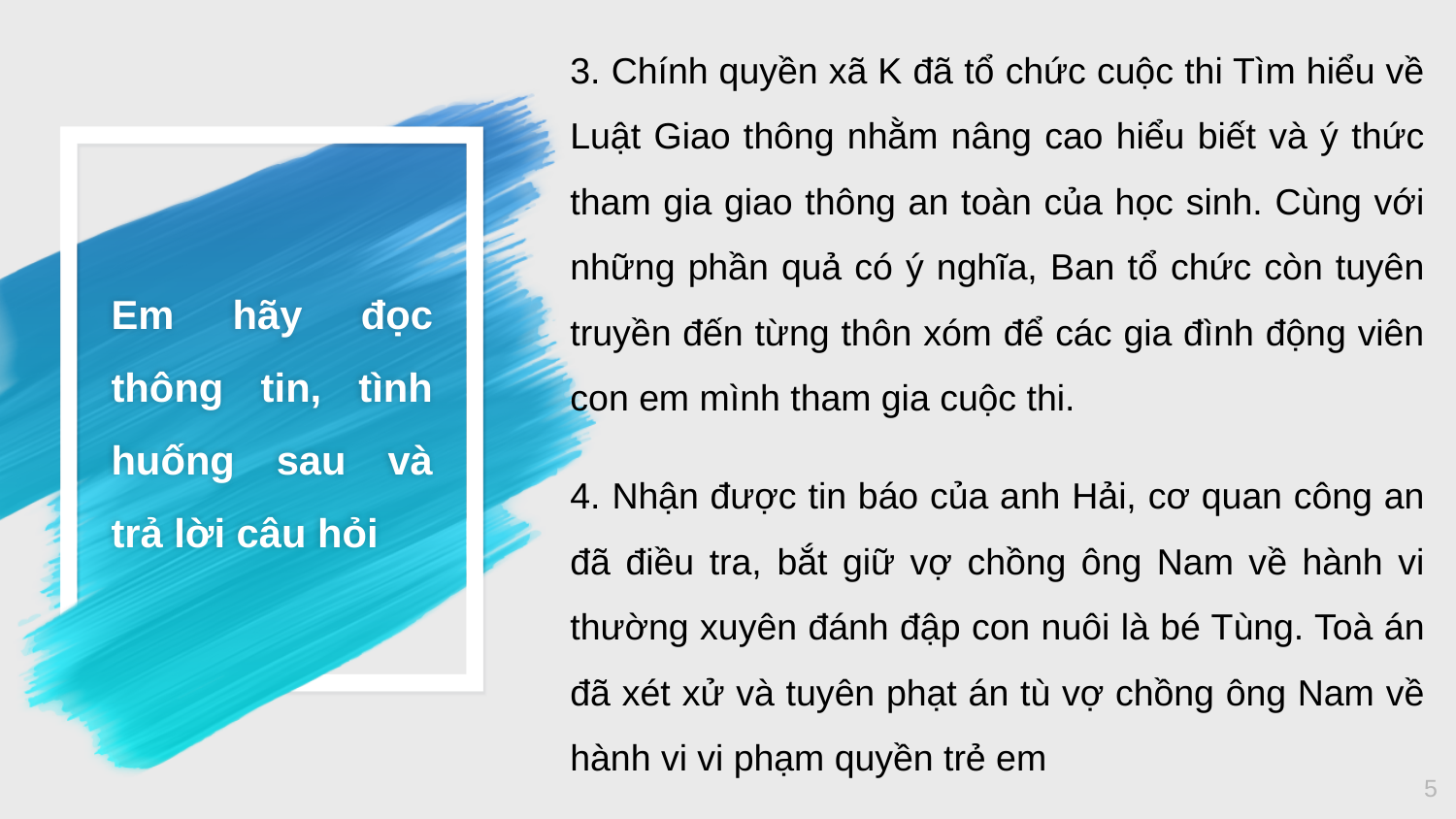

3. Chính quyền xã K đã tổ chức cuộc thi Tìm hiểu về Luật Giao thông nhằm nâng cao hiểu biết và ý thức tham gia giao thông an toàn của học sinh. Cùng với những phần quả có ý nghĩa, Ban tổ chức còn tuyên truyền đến từng thôn xóm để các gia đình động viên con em mình tham gia cuộc thi.

# Em hãy đọc thông tin, tình huống sau và trả lời câu hỏi
4. Nhận được tin báo của anh Hải, cơ quan công an đã điều tra, bắt giữ vợ chồng ông Nam về hành vi thường xuyên đánh đập con nuôi là bé Tùng. Toà án đã xét xử và tuyên phạt án tù vợ chồng ông Nam về hành vi vi phạm quyền trẻ em
5